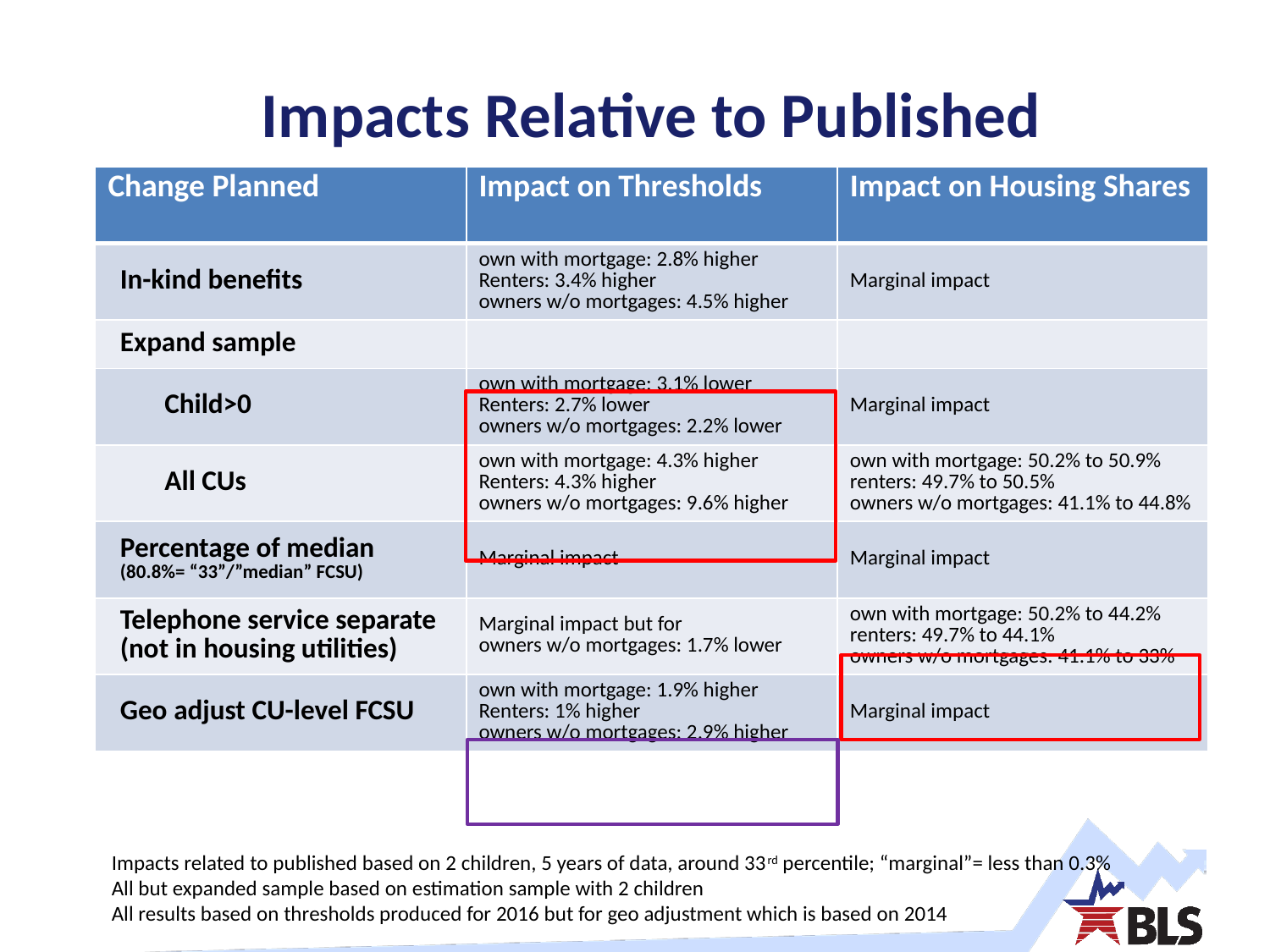

# Impacts Relative to Published
| Change Planned | Impact on Thresholds | Impact on Housing Shares |
| --- | --- | --- |
| In-kind benefits | own with mortgage: 2.8% higher Renters: 3.4% higher owners w/o mortgages: 4.5% higher | Marginal impact |
| Expand sample |  |  |
| Child>0 | own with mortgage: 3.1% lower Renters: 2.7% lower owners w/o mortgages: 2.2% lower | Marginal impact |
| All CUs | own with mortgage: 4.3% higher Renters: 4.3% higher owners w/o mortgages: 9.6% higher | own with mortgage: 50.2% to 50.9% renters: 49.7% to 50.5% owners w/o mortgages: 41.1% to 44.8% |
| Percentage of median (80.8%= “33”/”median” FCSU) | Marginal impact | Marginal impact |
| Telephone service separate (not in housing utilities) | Marginal impact but for owners w/o mortgages: 1.7% lower | own with mortgage: 50.2% to 44.2% renters: 49.7% to 44.1% owners w/o mortgages: 41.1% to 33% |
| Geo adjust CU-level FCSU | own with mortgage: 1.9% higher Renters: 1% higher owners w/o mortgages: 2.9% higher | Marginal impact |

Impacts related to published based on 2 children, 5 years of data, around 33rd percentile; “marginal”= less than 0.3%
All but expanded sample based on estimation sample with 2 children
All results based on thresholds produced for 2016 but for geo adjustment which is based on 2014
15  — U.S. BUREAU OF LABOR STATISTICS • bls.gov